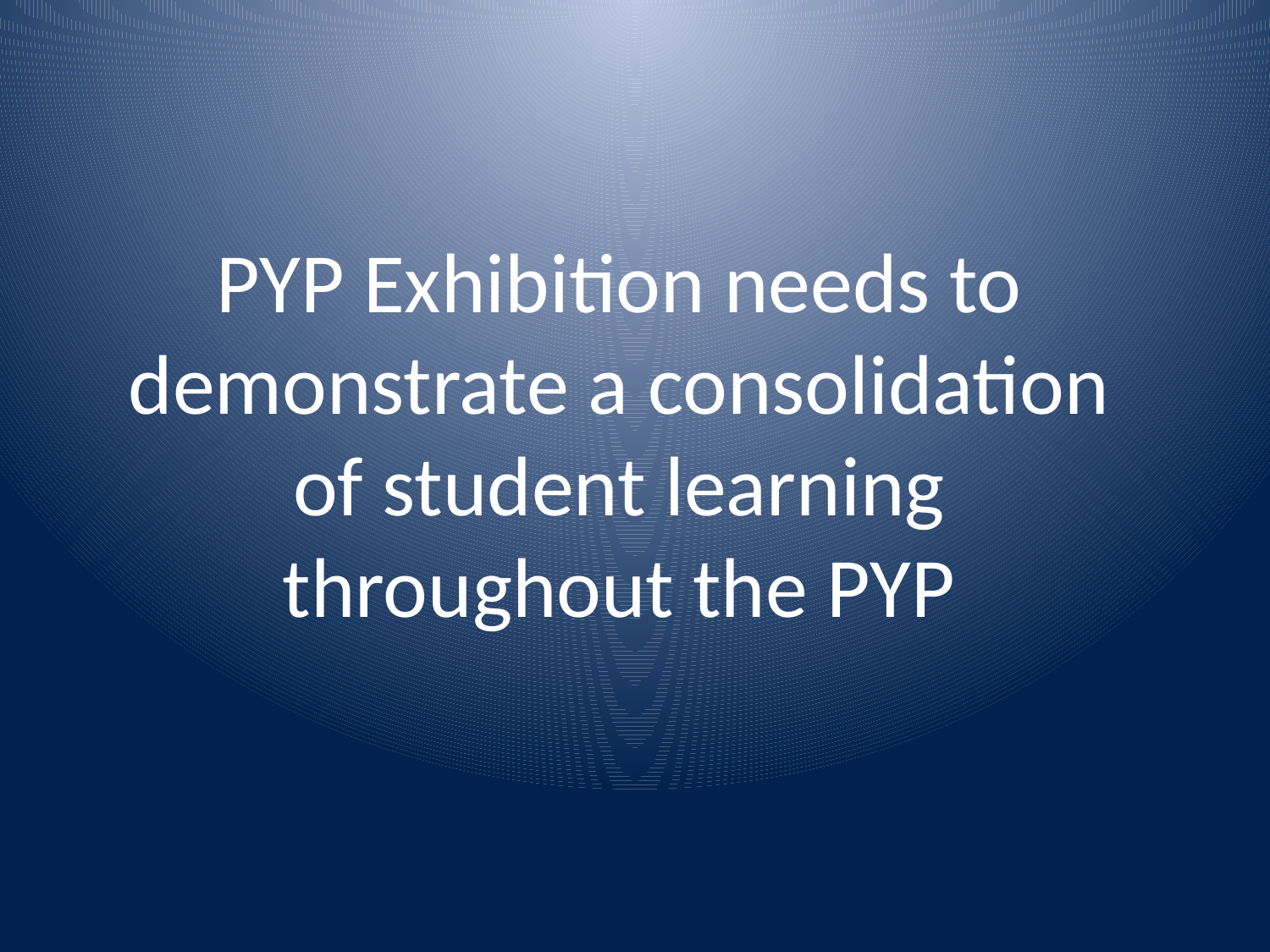

PYP Exhibition needs to demonstrate a consolidation of student learning throughout the PYP